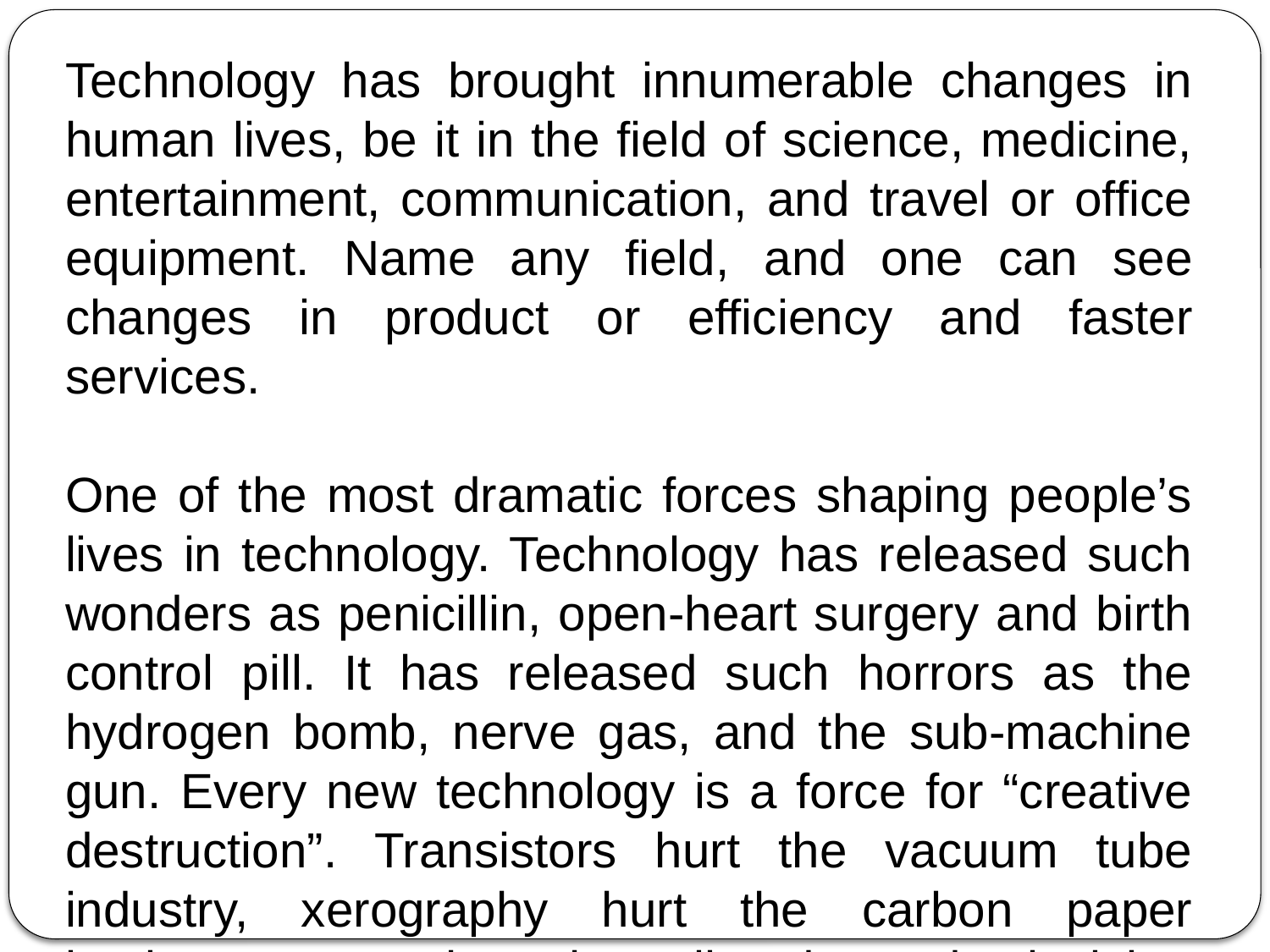

Technology has brought innumerable changes in human lives, be it in the field of science, medicine, entertainment, communication, and travel or office equipment. Name any field, and one can see changes in product or efficiency and faster services.

One of the most dramatic forces shaping people’s lives in technology. Technology has released such wonders as penicillin, open-heart surgery and birth control pill. It has released such horrors as the hydrogen bomb, nerve gas, and the sub-machine gun. Every new technology is a force for “creative destruction”. Transistors hurt the vacuum tube industry, xerography hurt the carbon paper business, autos hurt the railroads, and television hurt the newspapers.